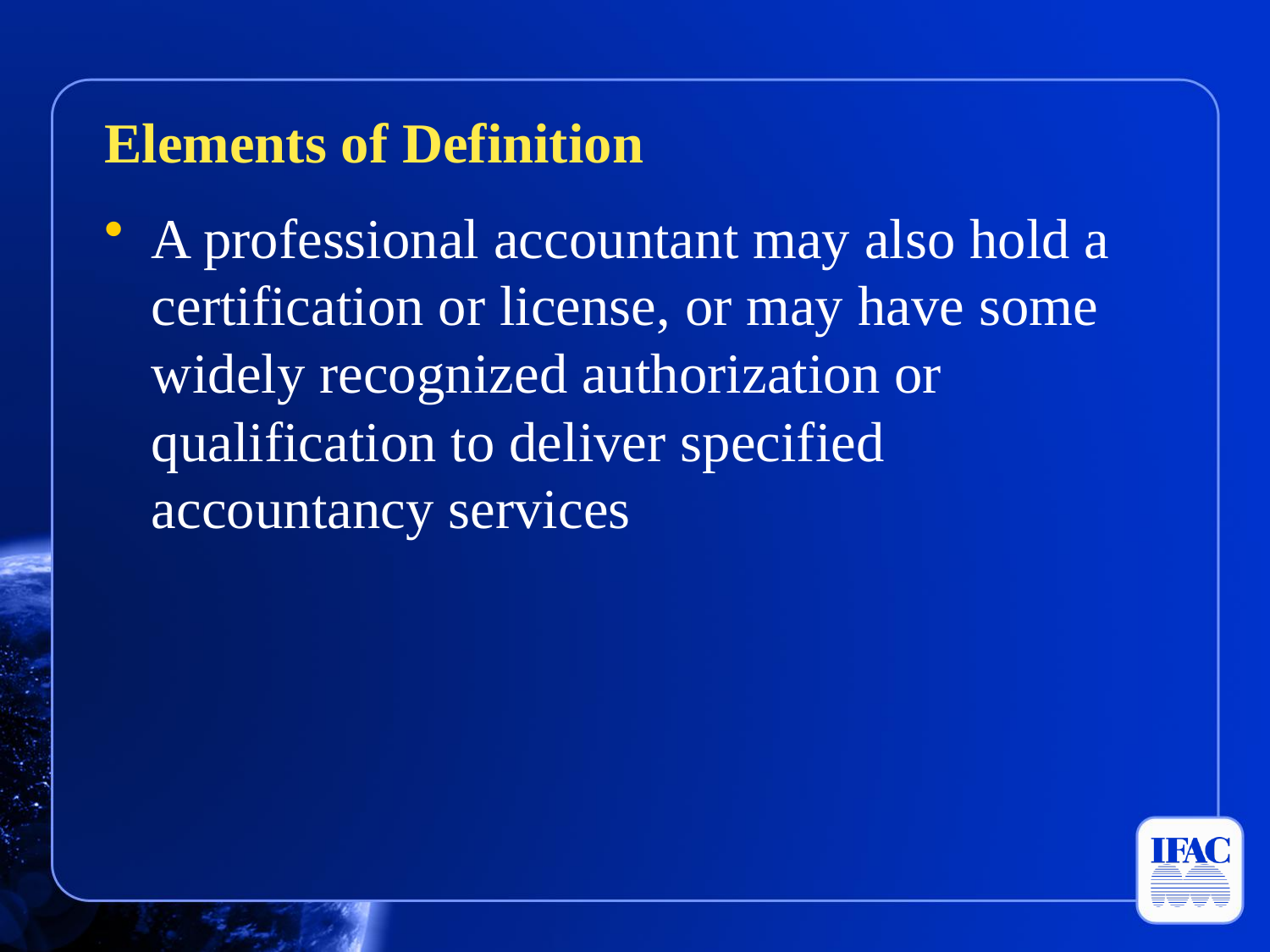

Elements of Definition
A professional accountant may also hold a certification or license, or may have some widely recognized authorization or qualification to deliver specified accountancy services